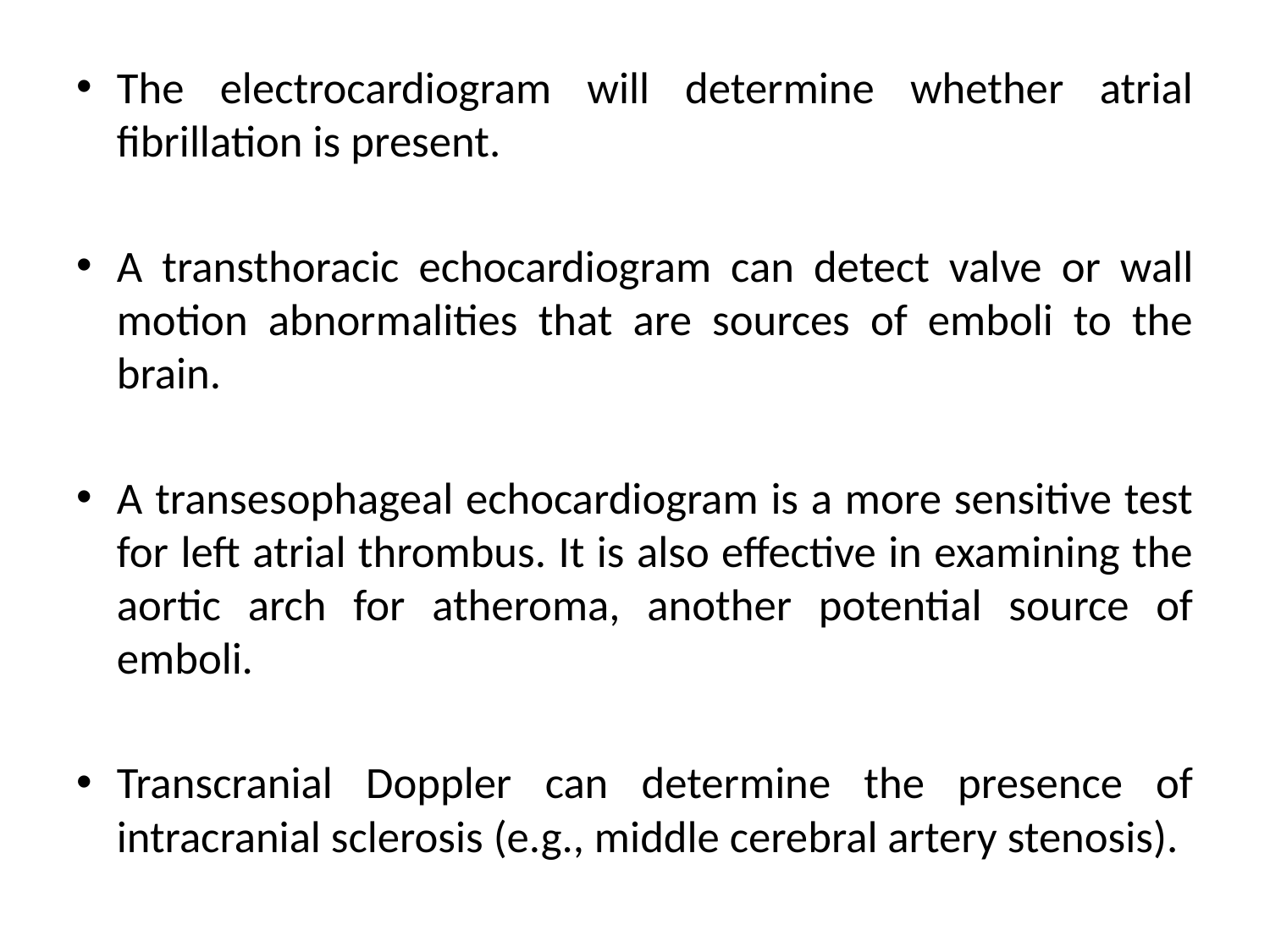

The electrocardiogram will determine whether atrial fibrillation is present.

A transthoracic echocardiogram can detect valve or wall motion abnormalities that are sources of emboli to the brain.

A transesophageal echocardiogram is a more sensitive test for left atrial thrombus. It is also effective in examining the aortic arch for atheroma, another potential source of emboli.

Transcranial Doppler can determine the presence of intracranial sclerosis (e.g., middle cerebral artery stenosis).